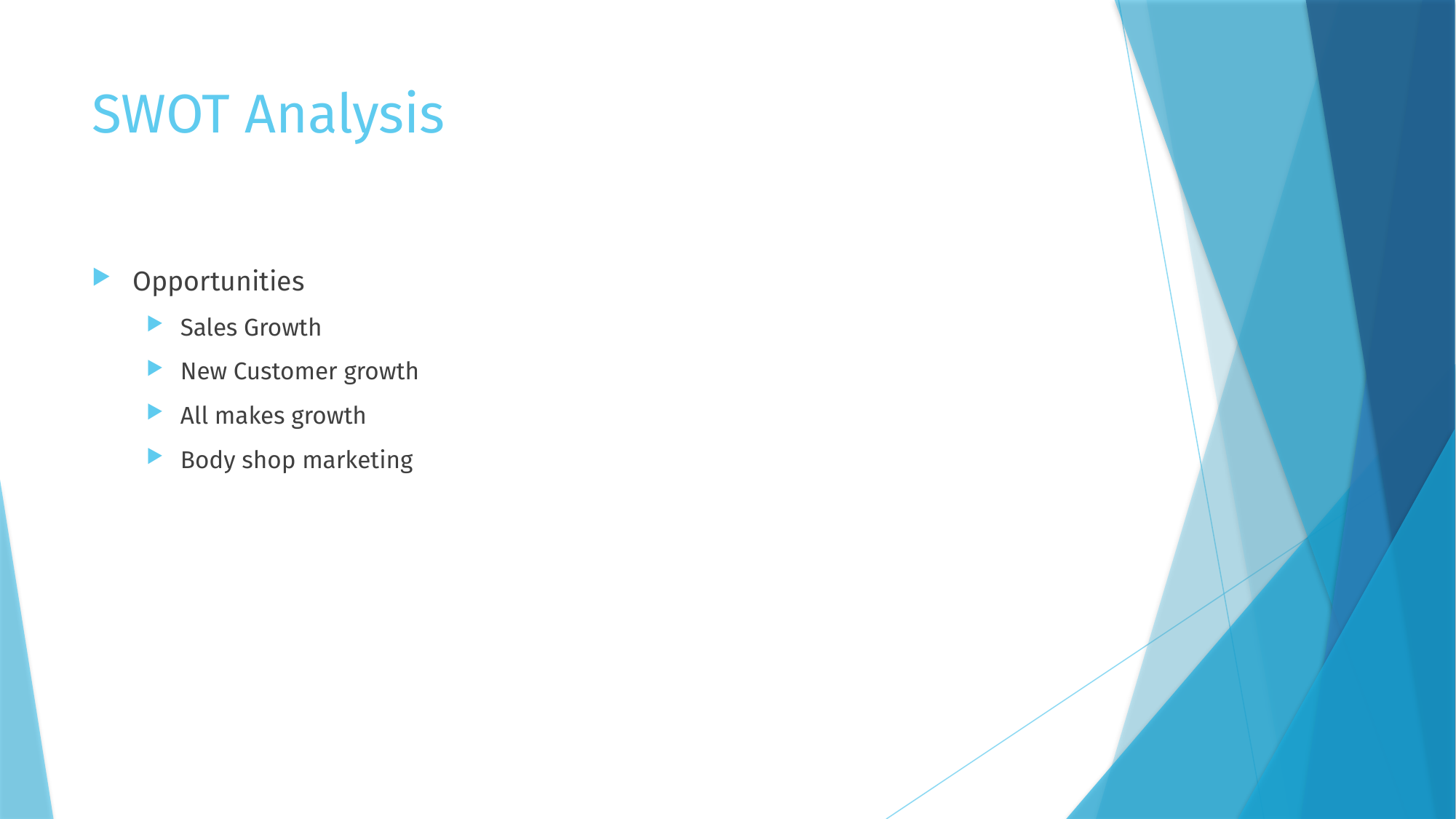

# SWOT Analysis
Opportunities
Sales Growth
New Customer growth
All makes growth
Body shop marketing